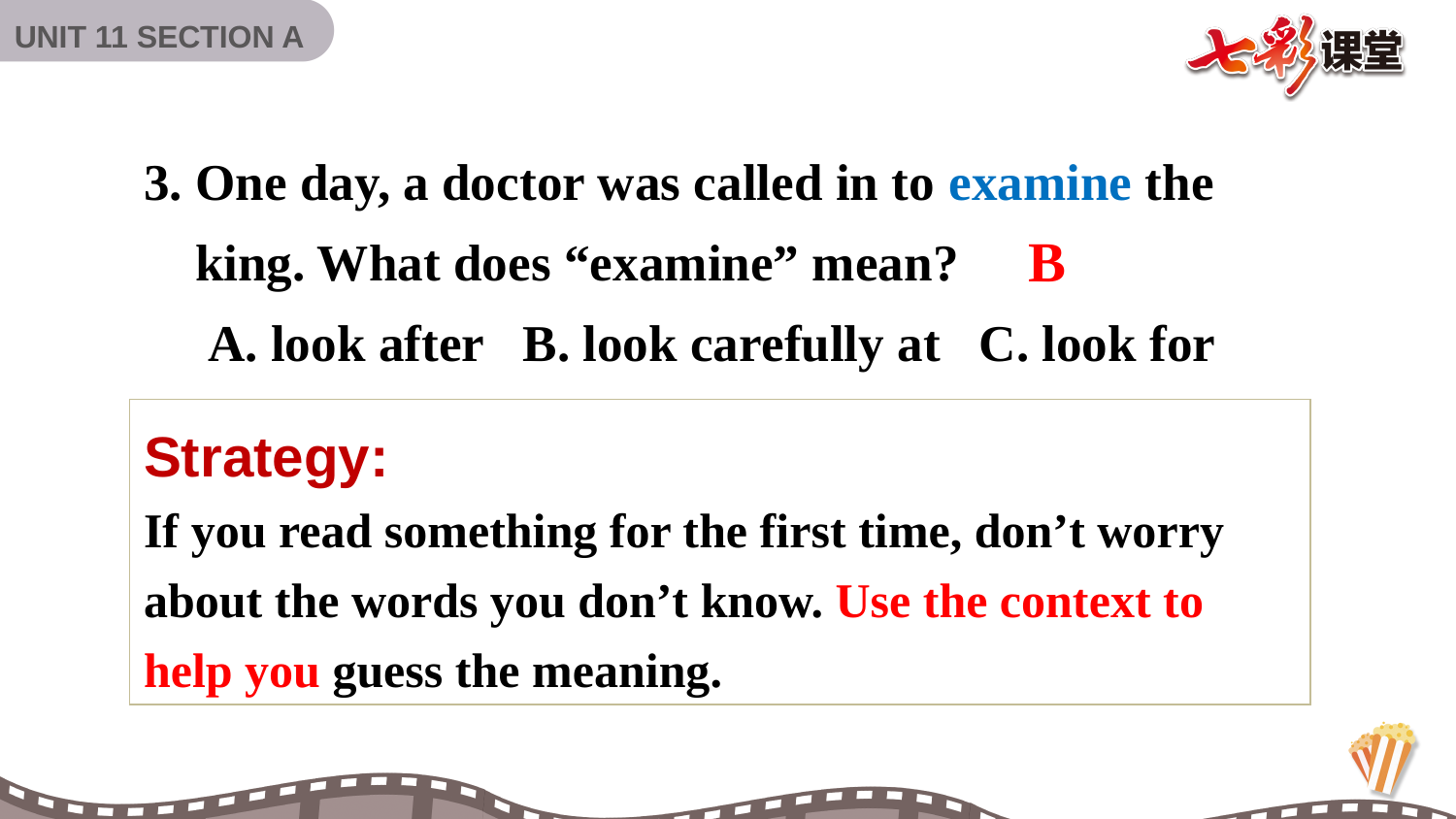

3. One day, a doctor was called in to examine the
    king. What does “examine” mean?
     A. look after   B. look carefully at   C. look for
B
Strategy:
If you read something for the first time, don’t worry about the words you don’t know. Use the context to help you guess the meaning.